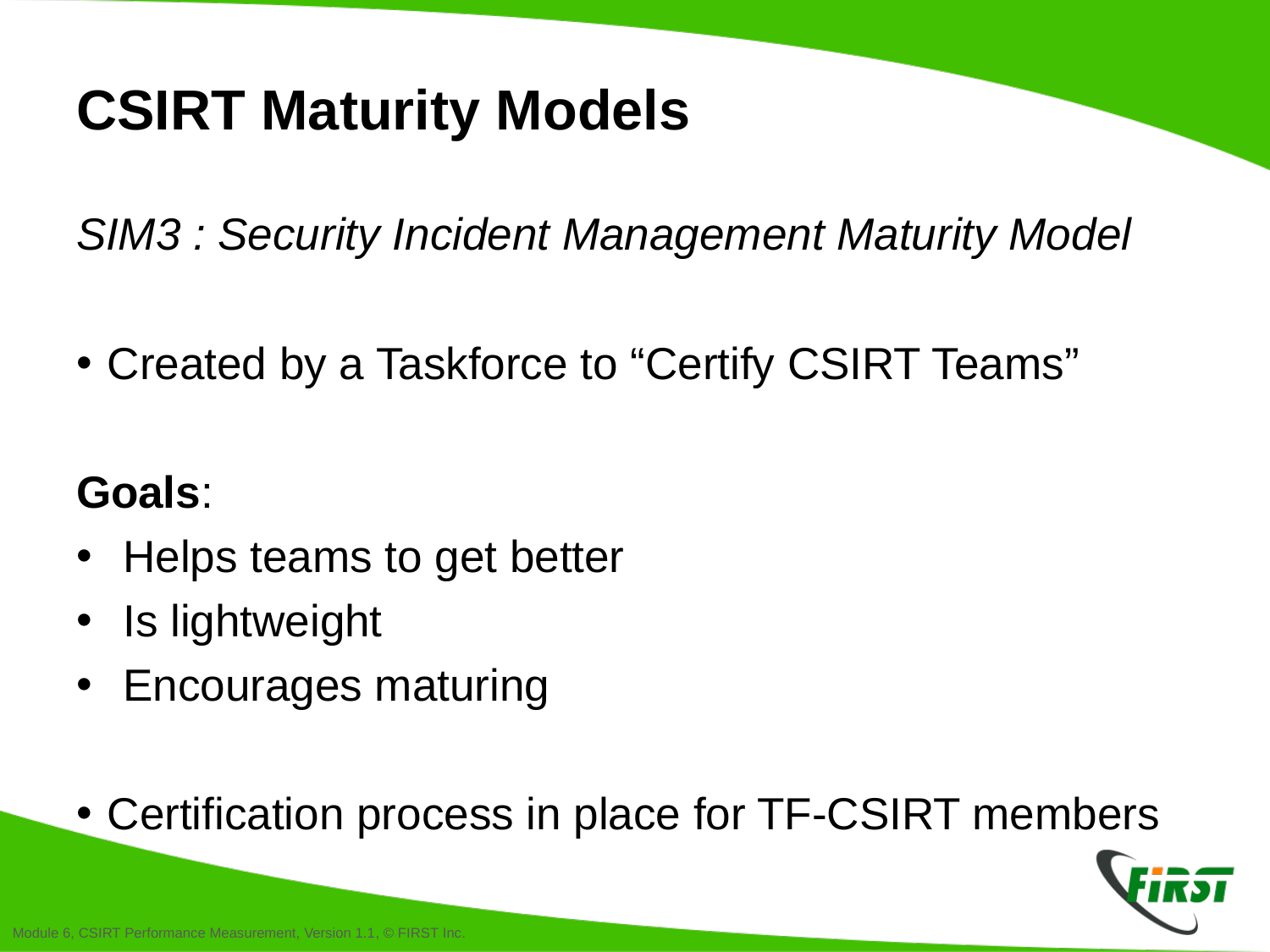

# CSIRT Maturity Models
SIM3 : Security Incident Management Maturity Model

Created by a Taskforce to “Certify CSIRT Teams”

Goals:
Helps teams to get better
Is lightweight
Encourages maturing

Certification process in place for TF-CSIRT members